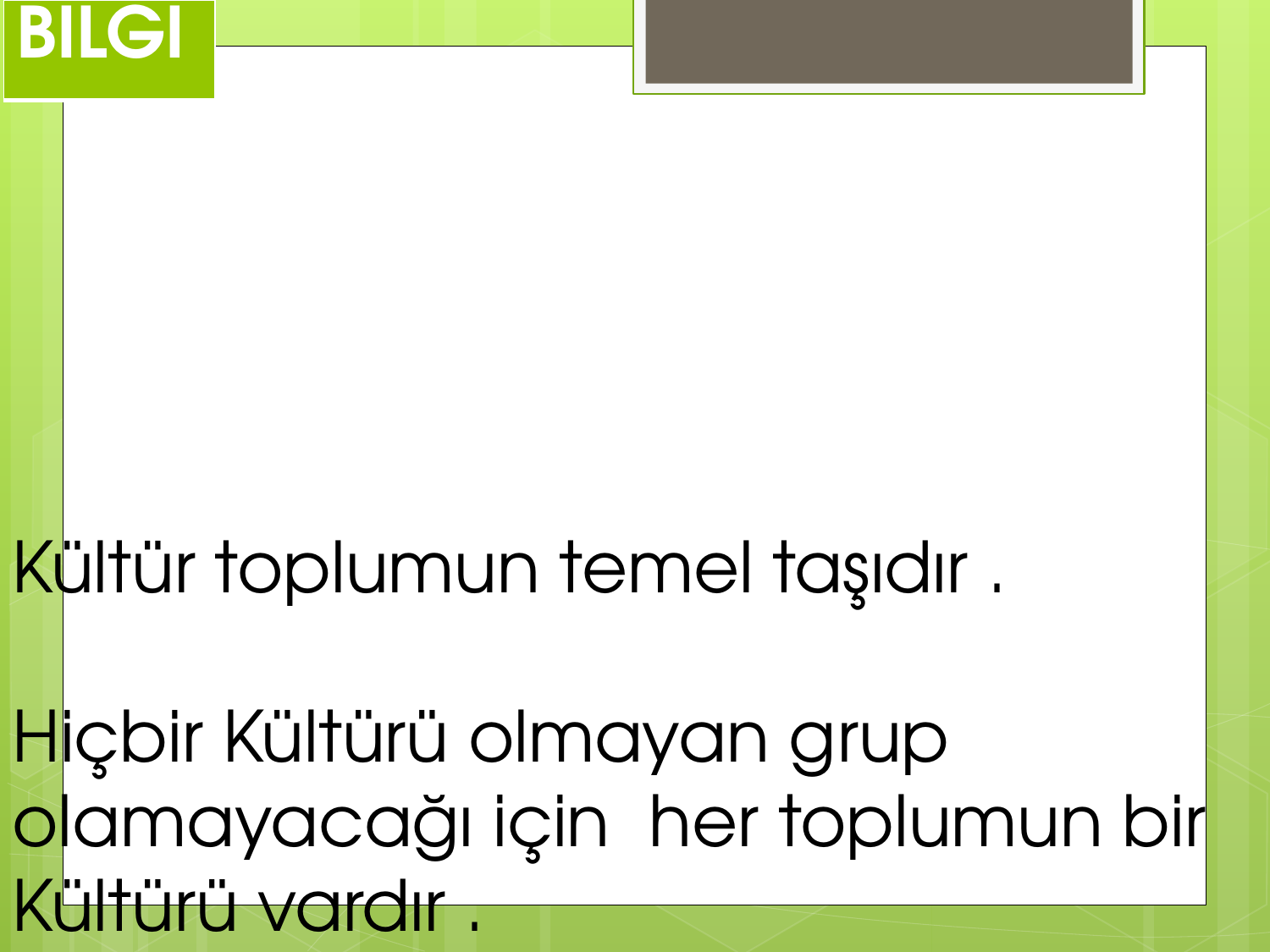

| BİLGİ |
| --- |
# Kültür toplumun temel taşıdır . Hiçbir Kültürü olmayan grup olamayacağı için  her toplumun bir Kültürü vardır .